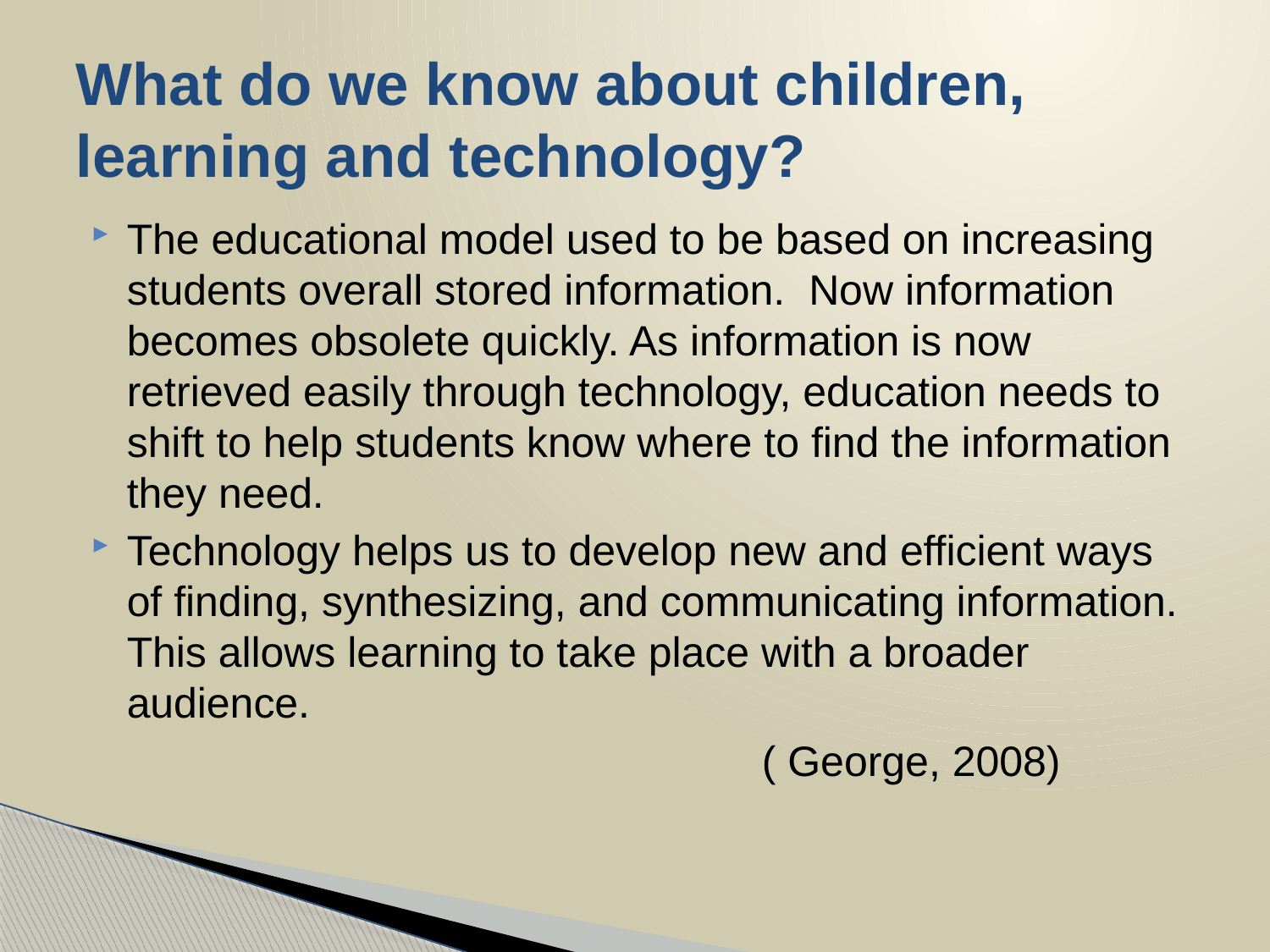

# What do we know about children, learning and technology?
The educational model used to be based on increasing students overall stored information.  Now information becomes obsolete quickly. As information is now retrieved easily through technology, education needs to shift to help students know where to find the information they need.
Technology helps us to develop new and efficient ways of finding, synthesizing, and communicating information. This allows learning to take place with a broader audience.
						( George, 2008)